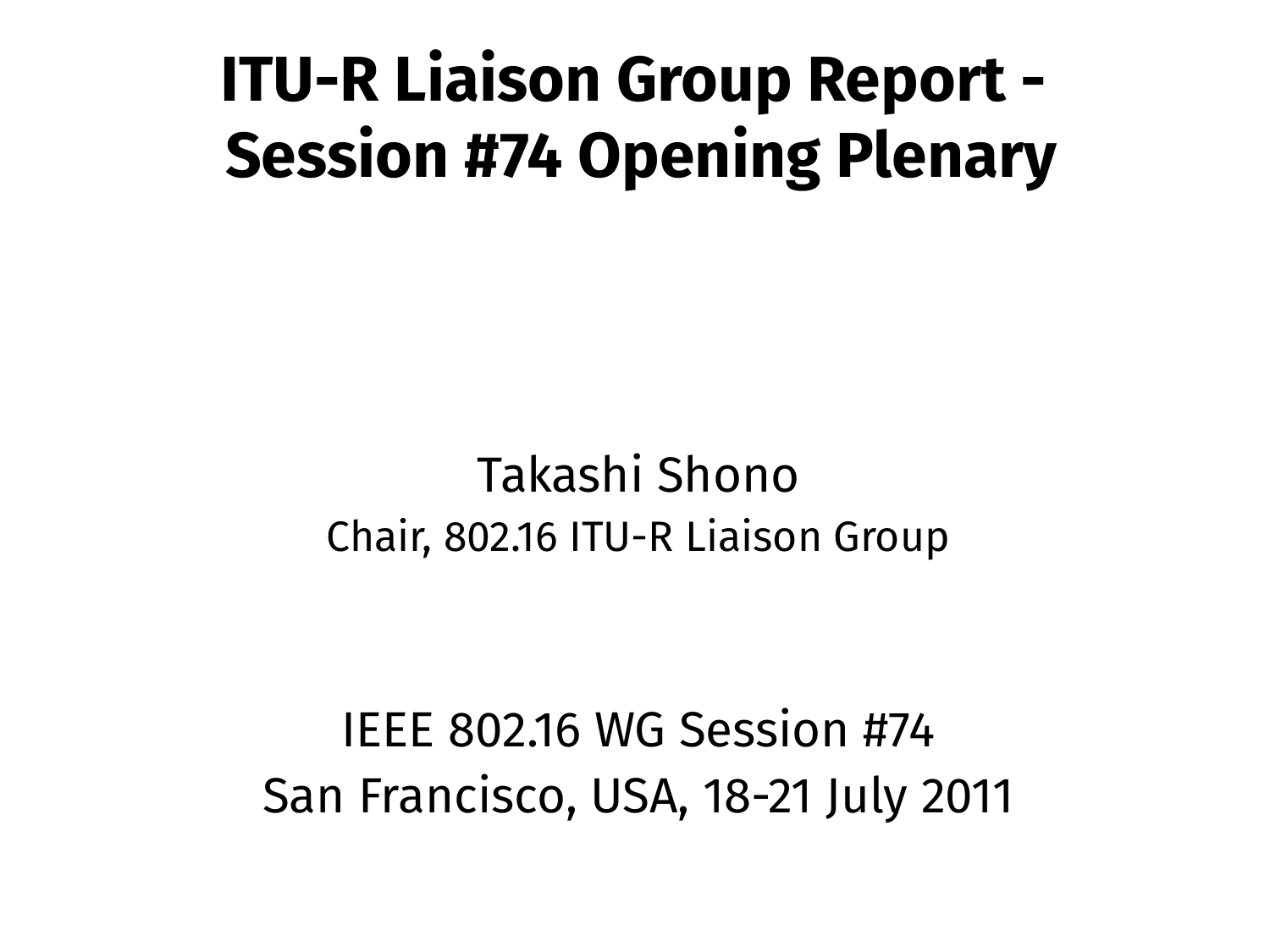

# ITU-R Liaison Group Report - Session #74 Opening Plenary

Takashi Shono
Chair, 802.16 ITU-R Liaison Group

IEEE 802.16 WG Session #74
San Francisco, USA, 18-21 July 2011